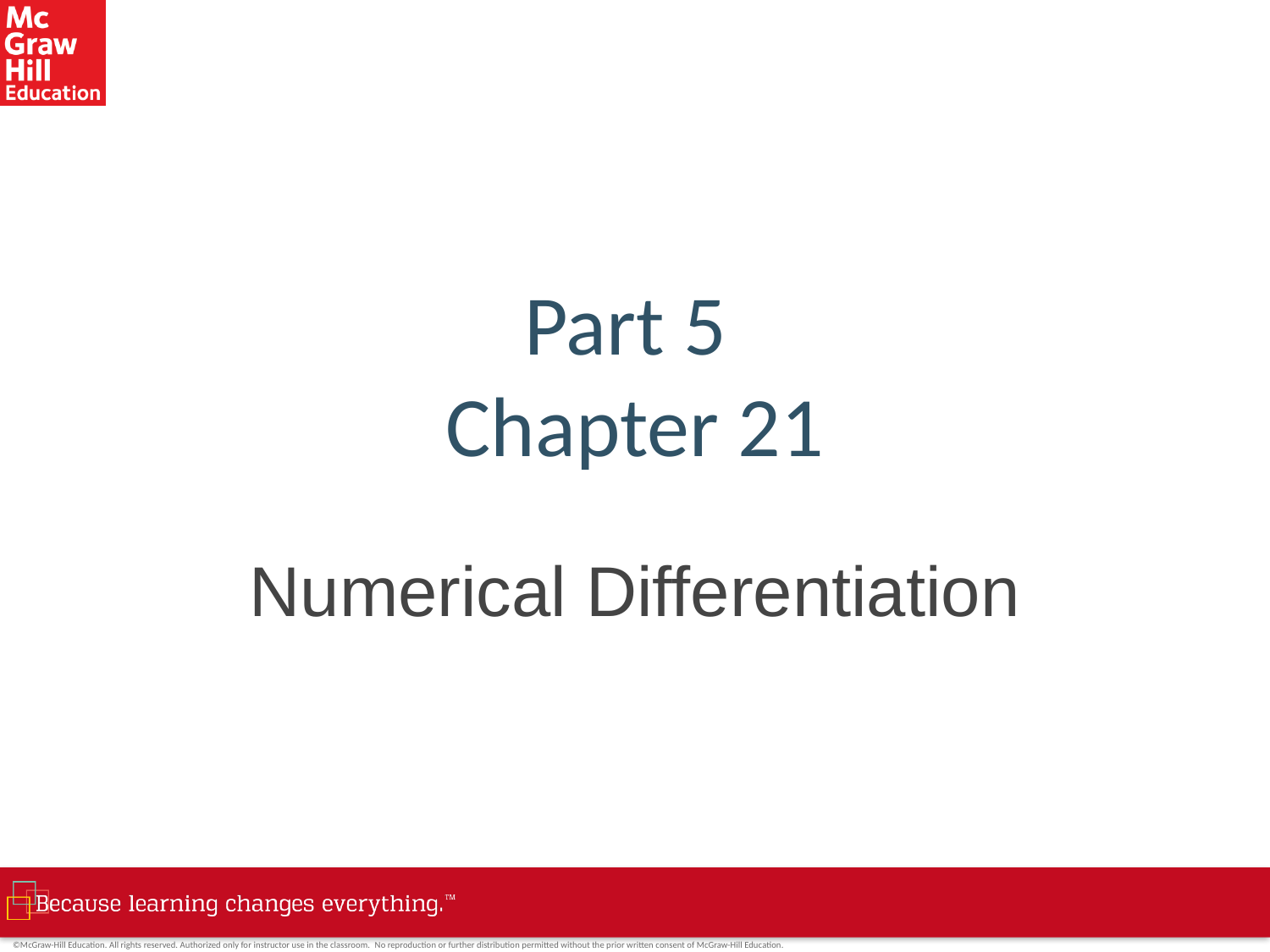

# Part 5 Chapter 21
Numerical Differentiation